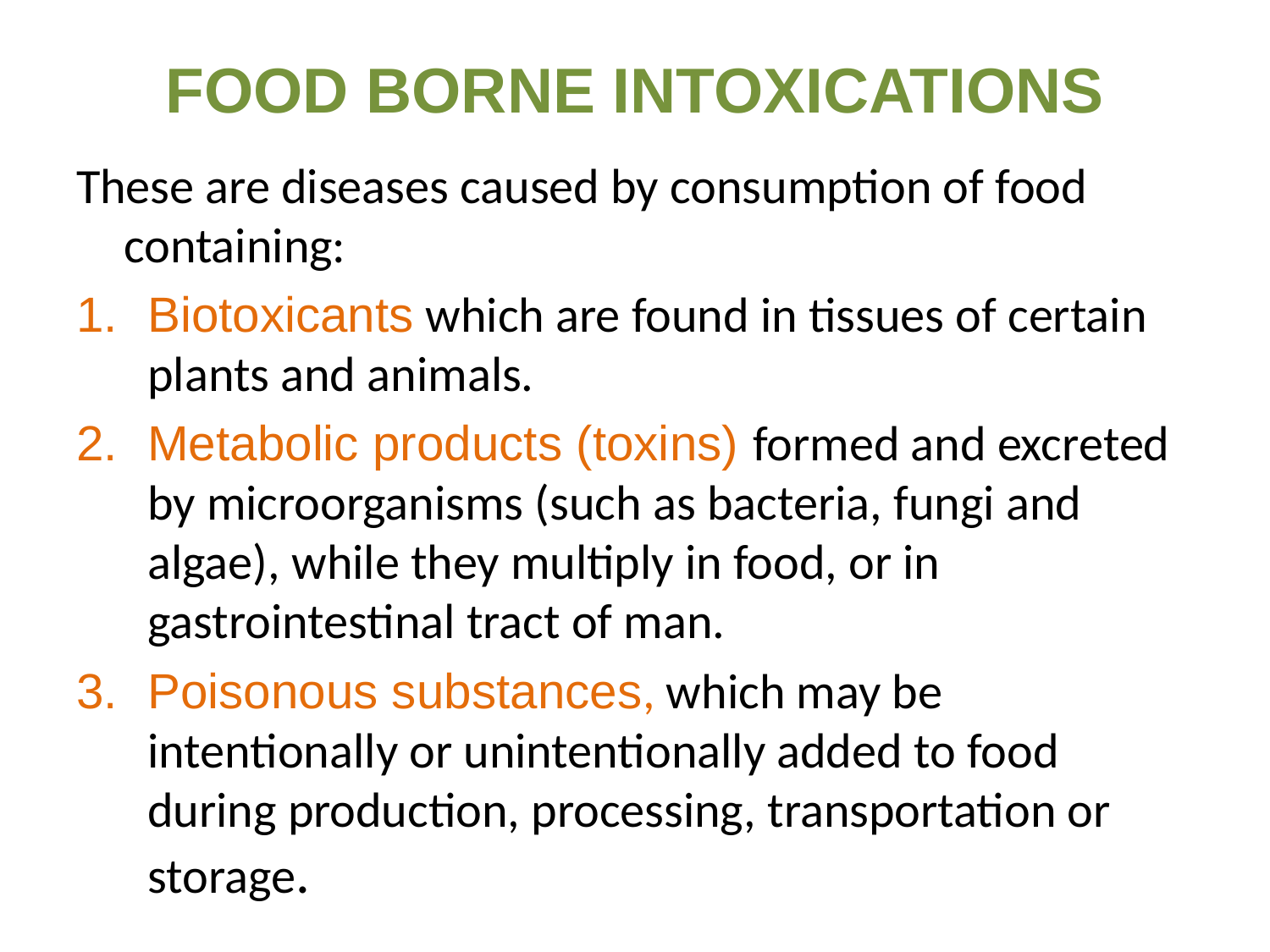

# FOOD BORNE INTOXICATIONS
These are diseases caused by consumption of food containing:
Biotoxicants which are found in tissues of certain plants and animals.
Metabolic products (toxins) formed and excreted by microorganisms (such as bacteria, fungi and algae), while they multiply in food, or in gastrointestinal tract of man.
Poisonous substances, which may be intentionally or unintentionally added to food during production, processing, transportation or storage.